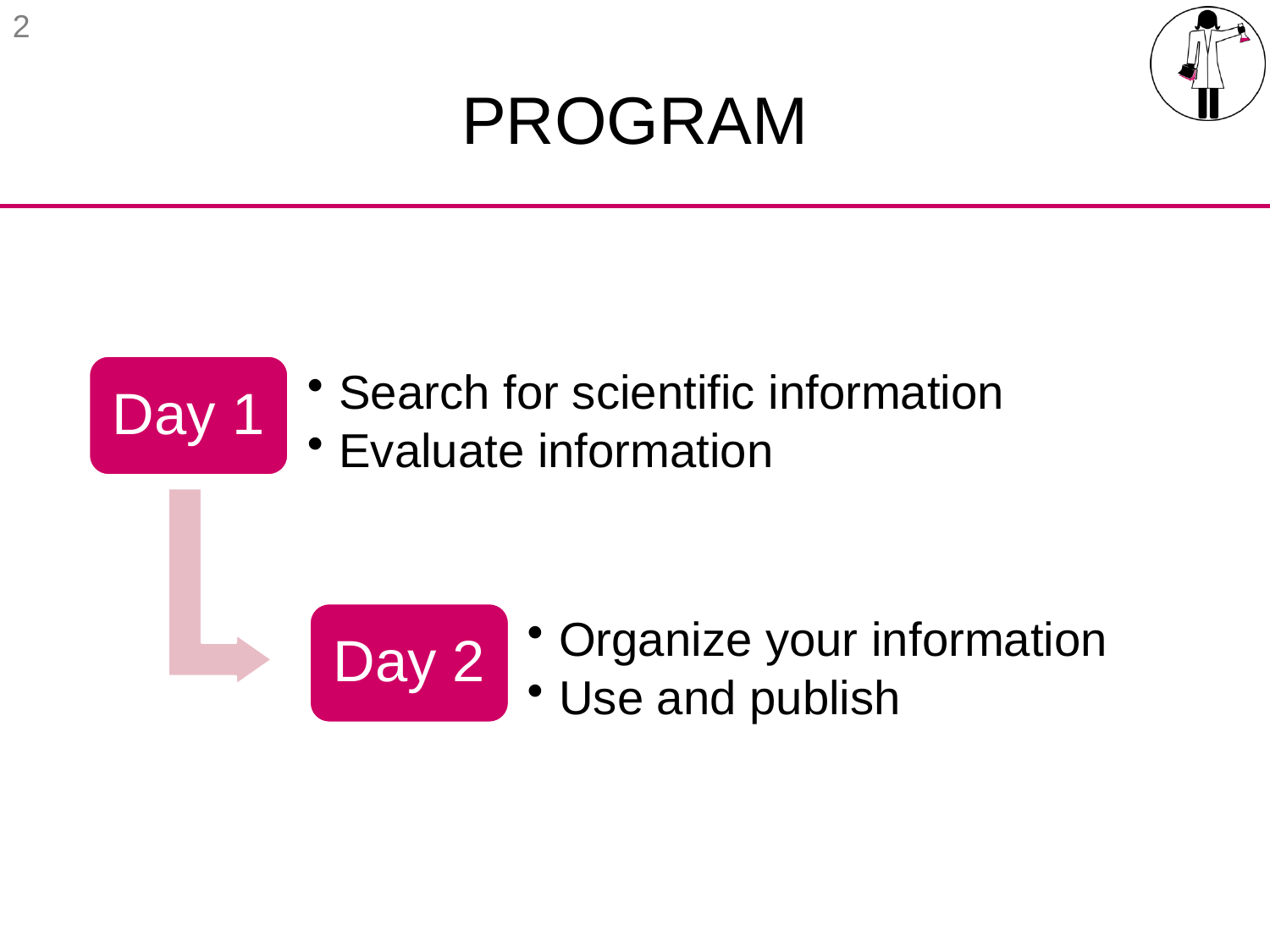

2
# Program
Search for scientific information
Evaluate information
Day 1

Organize your information
Use and publish
Day 2